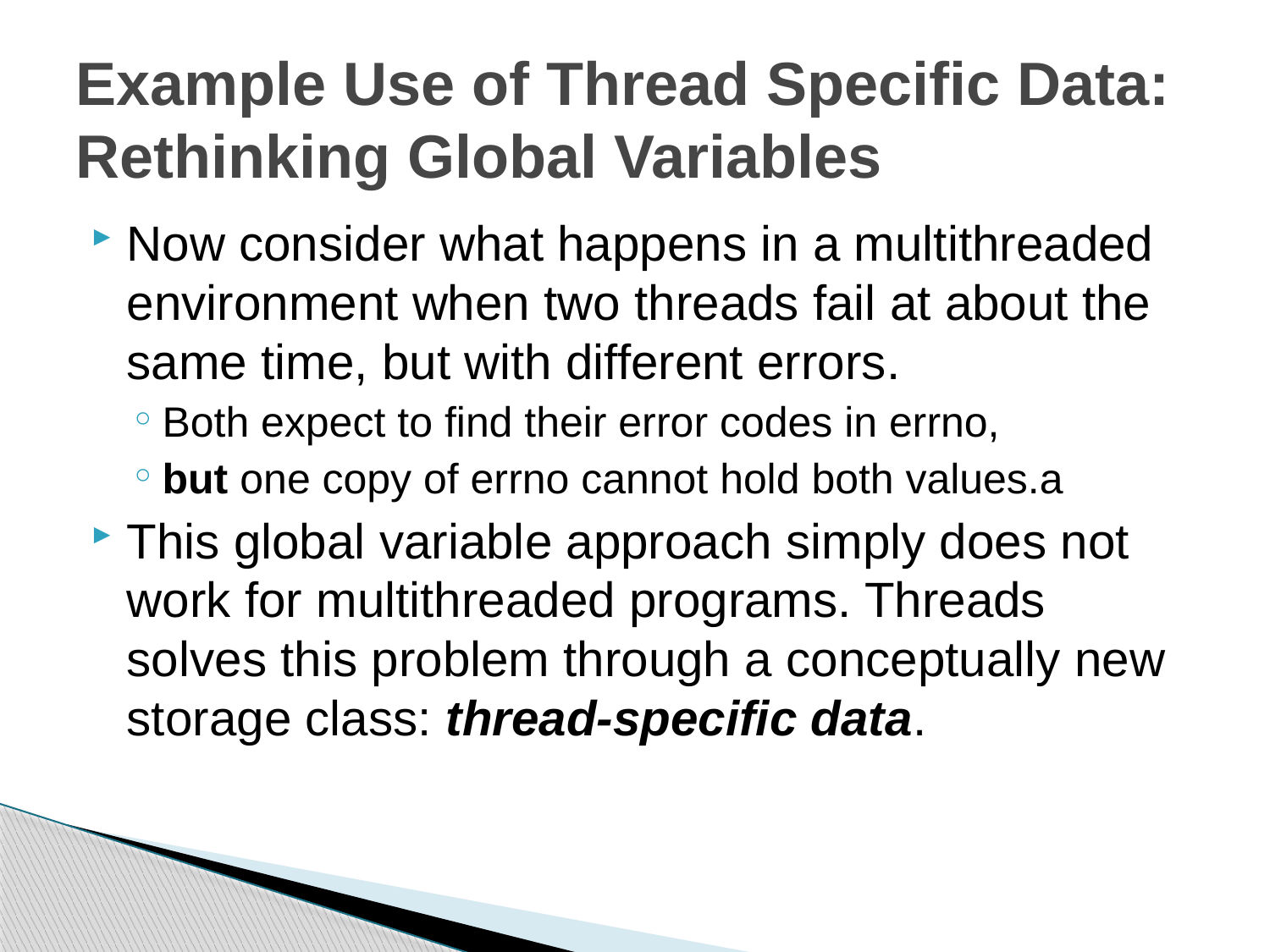

# Example Use of Thread Specific Data: Rethinking Global Variables
Now consider what happens in a multithreaded environment when two threads fail at about the same time, but with different errors.
Both expect to find their error codes in errno,
but one copy of errno cannot hold both values.a
This global variable approach simply does not work for multithreaded programs. Threads solves this problem through a conceptually new storage class: thread-specific data.